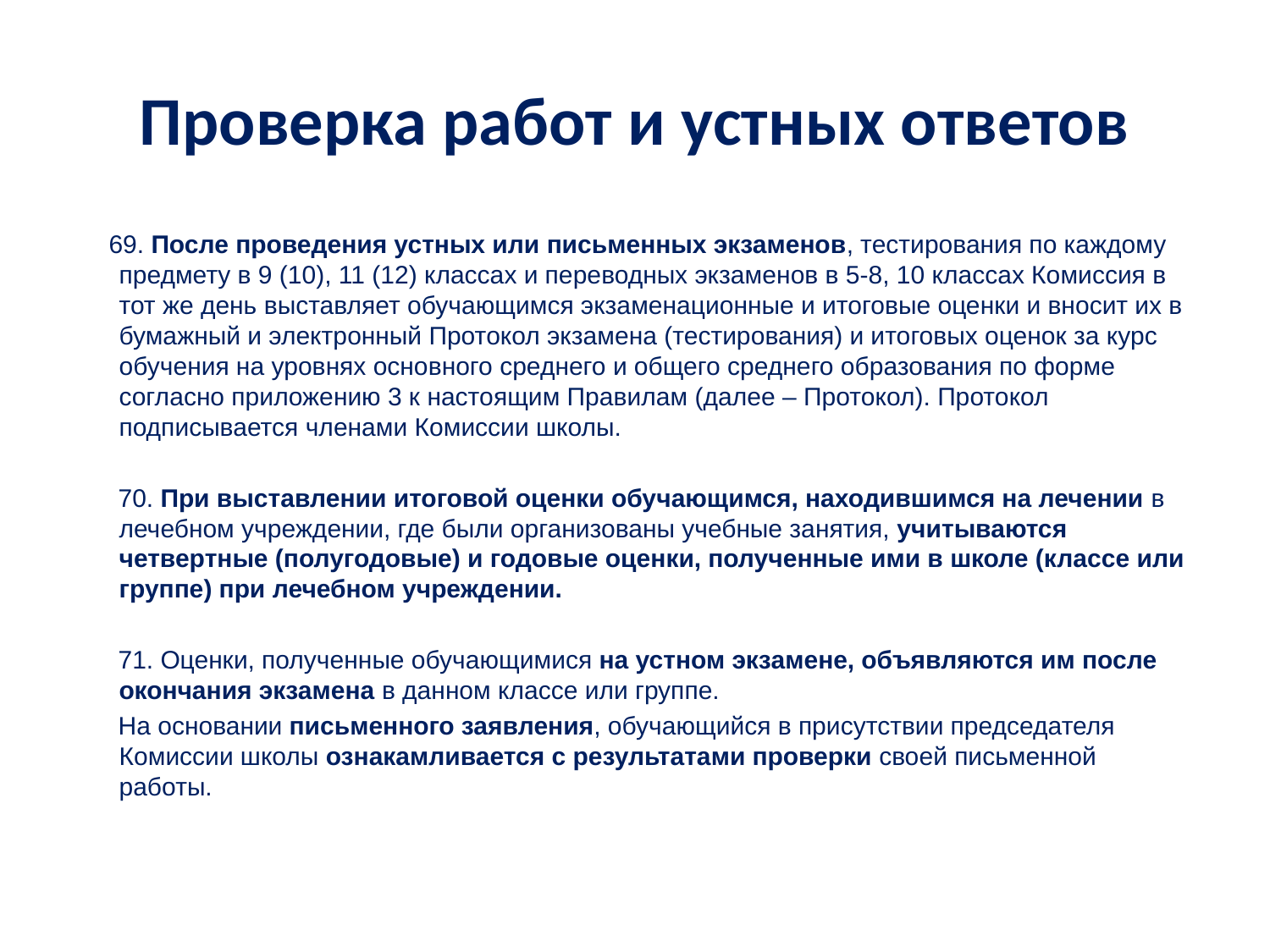

# Проверка работ и устных ответов
       69. После проведения устных или письменных экзаменов, тестирования по каждому предмету в 9 (10), 11 (12) классах и переводных экзаменов в 5-8, 10 классах Комиссия в тот же день выставляет обучающимся экзаменационные и итоговые оценки и вносит их в бумажный и электронный Протокол экзамена (тестирования) и итоговых оценок за курс обучения на уровнях основного среднего и общего среднего образования по форме согласно приложению 3 к настоящим Правилам (далее – Протокол). Протокол подписывается членами Комиссии школы.

      70. При выставлении итоговой оценки обучающимся, находившимся на лечении в лечебном учреждении, где были организованы учебные занятия, учитываются четвертные (полугодовые) и годовые оценки, полученные ими в школе (классе или группе) при лечебном учреждении.

      71. Оценки, полученные обучающимися на устном экзамене, объявляются им после окончания экзамена в данном классе или группе.
      На основании письменного заявления, обучающийся в присутствии председателя Комиссии школы ознакамливается с результатами проверки своей письменной работы.